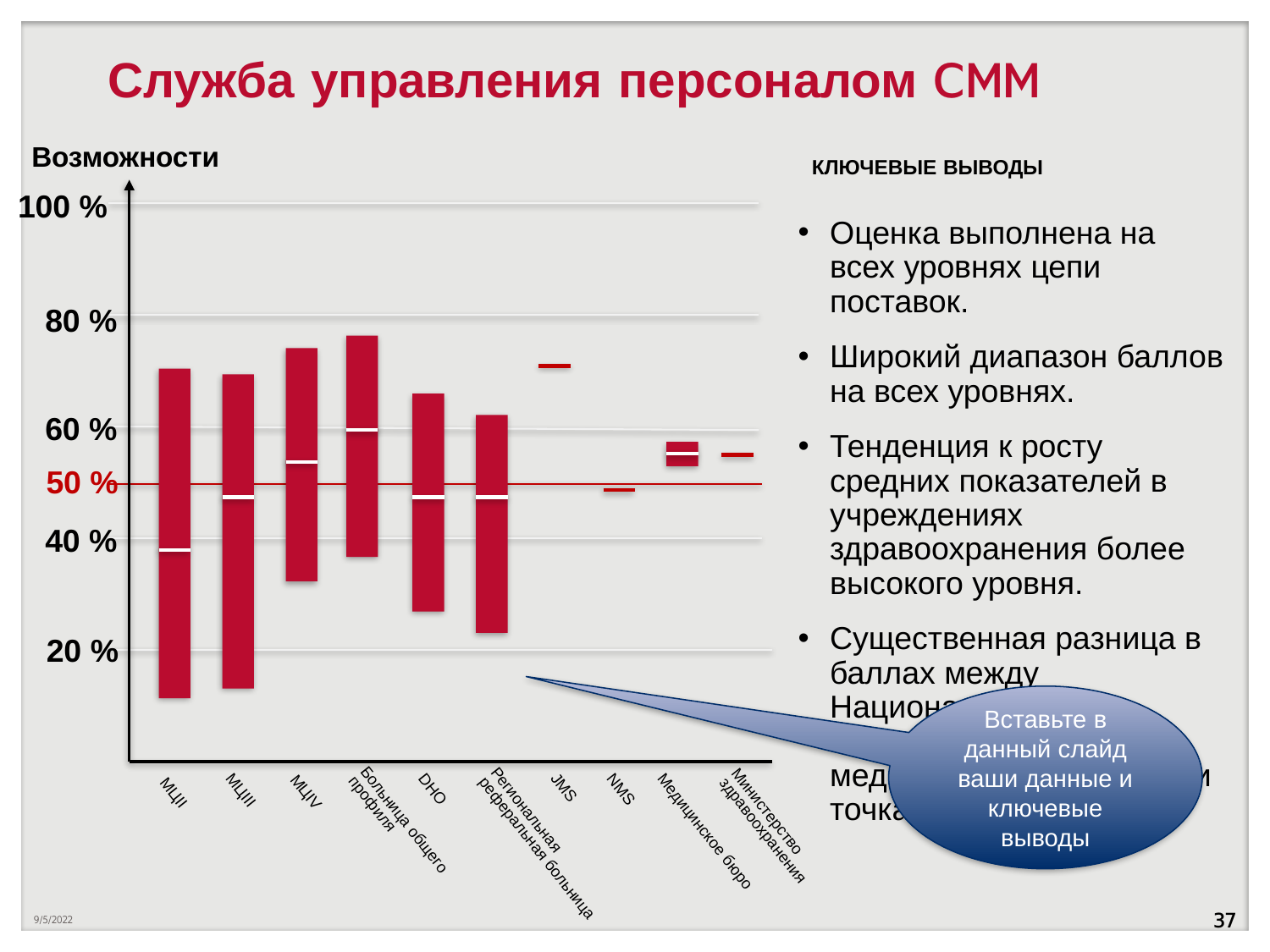

# Служба управления персоналом CMM
Возможности
КЛЮЧЕВЫЕ ВЫВОДЫ
100 %
Оценка выполнена на всех уровнях цепи поставок.
Широкий диапазон баллов на всех уровнях.
Тенденция к росту средних показателей в учреждениях здравоохранения более высокого уровня.
Существенная разница в баллах между Национальными и Совместными медицинскими торговыми точками.
80 %

60 %

50 %
40 %
20 %
Вставьте в данный слайд ваши данные и ключевые выводы
МЦIV
МЦII
МЦIII
DHO
JMS
NMS
Министерство здравоохранения
Региональная реферальная больница
Больница общего профиля
Медицинское бюро
9/5/2022
37